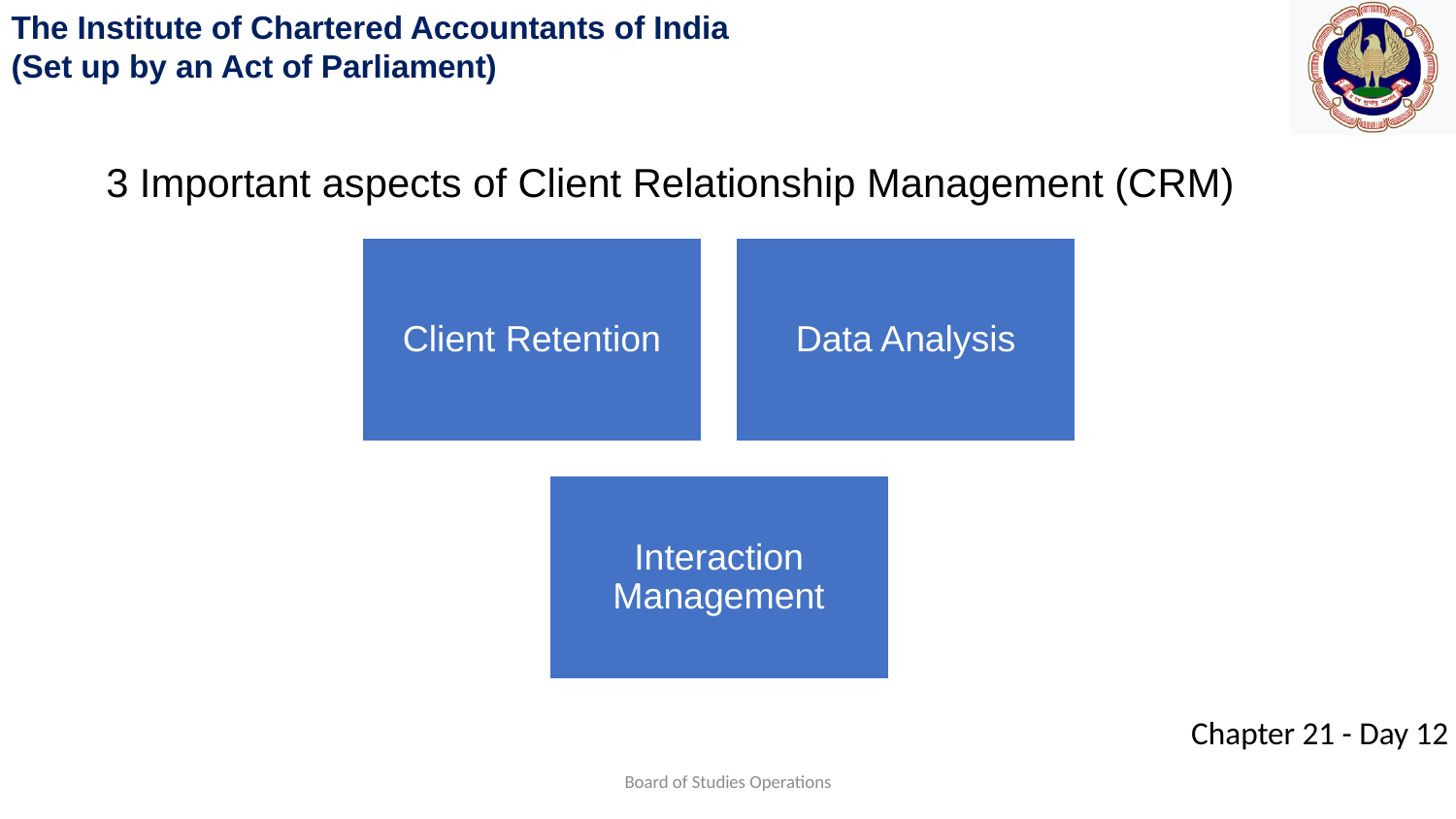

3 Important aspects of Client Relationship Management (CRM)

Client Retention
Data Analysis
Interaction Management
Board of Studies Operations